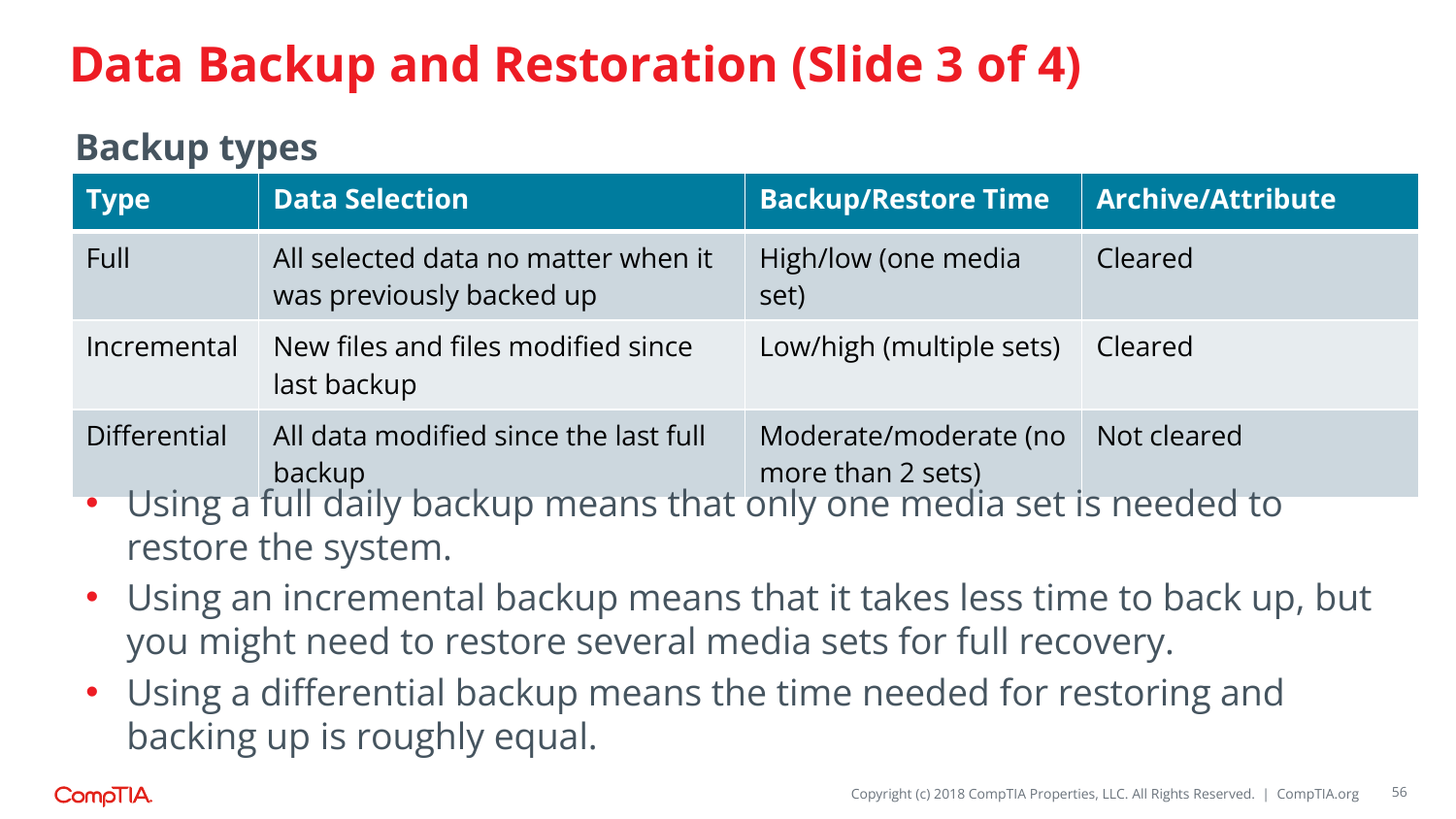

# Data Backup and Restoration (Slide 3 of 4)
Backup types

| Type | Data Selection | Backup/Restore Time | Archive/Attribute |
| --- | --- | --- | --- |
| Full | All selected data no matter when it was previously backed up | High/low (one media set) | Cleared |
| Incremental | New files and files modified since last backup | Low/high (multiple sets) | Cleared |
| Differential | All data modified since the last full backup | Moderate/moderate (no more than 2 sets) | Not cleared |
Using a full daily backup means that only one media set is needed to restore the system.
Using an incremental backup means that it takes less time to back up, but you might need to restore several media sets for full recovery.
Using a differential backup means the time needed for restoring and backing up is roughly equal.
56